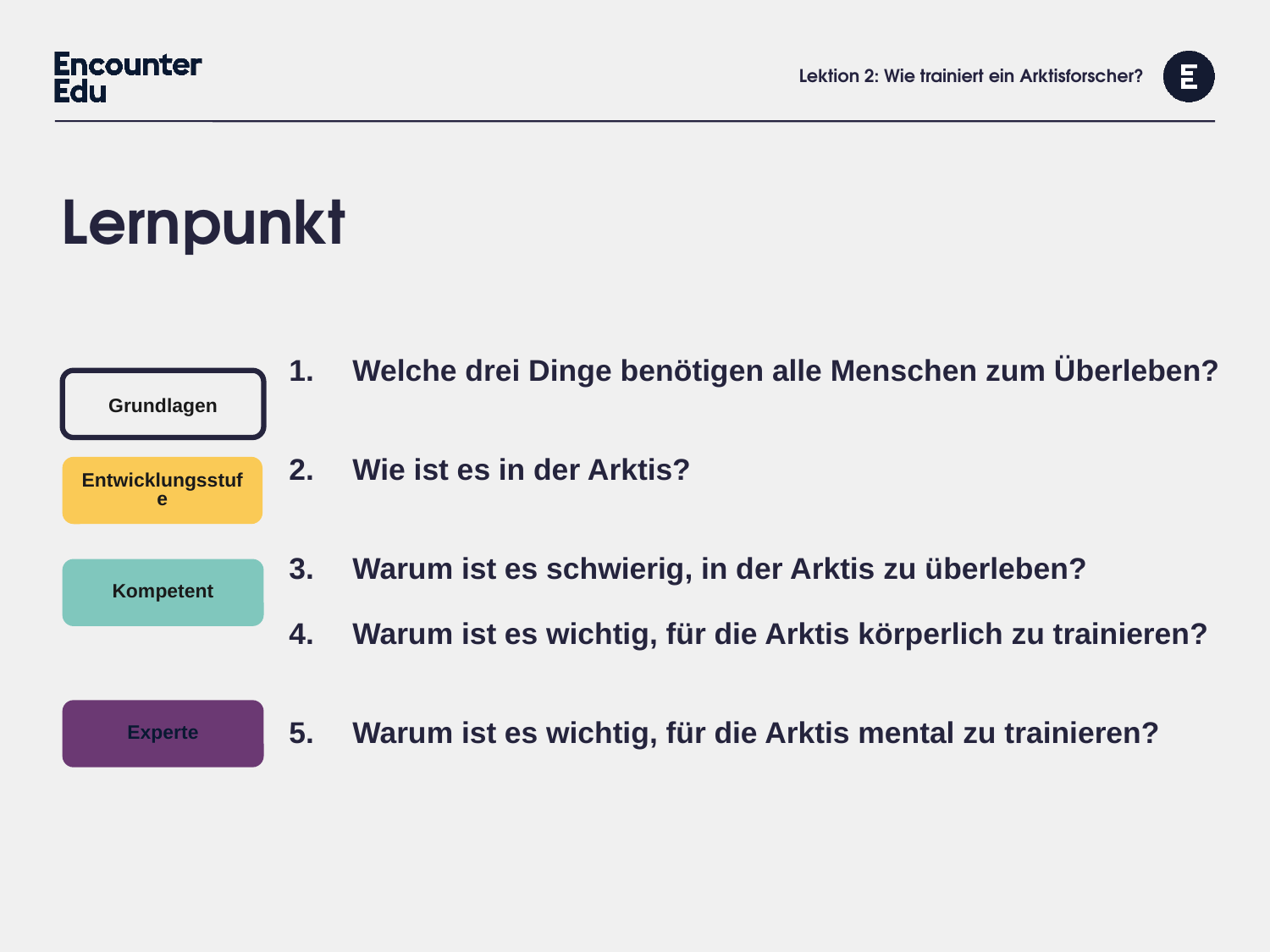

# Lektion 2: Wie trainiert ein Arktisforscher?
Lernpunkt
| Welche drei Dinge benötigen alle Menschen zum Überleben? Wie ist es in der Arktis? Warum ist es schwierig, in der Arktis zu überleben? Warum ist es wichtig, für die Arktis körperlich zu trainieren? Warum ist es wichtig, für die Arktis mental zu trainieren? |
| --- |
|  |
|  |
|  |
|  |
Grundlagen
Entwicklungsstufe
Kompetent
Experte